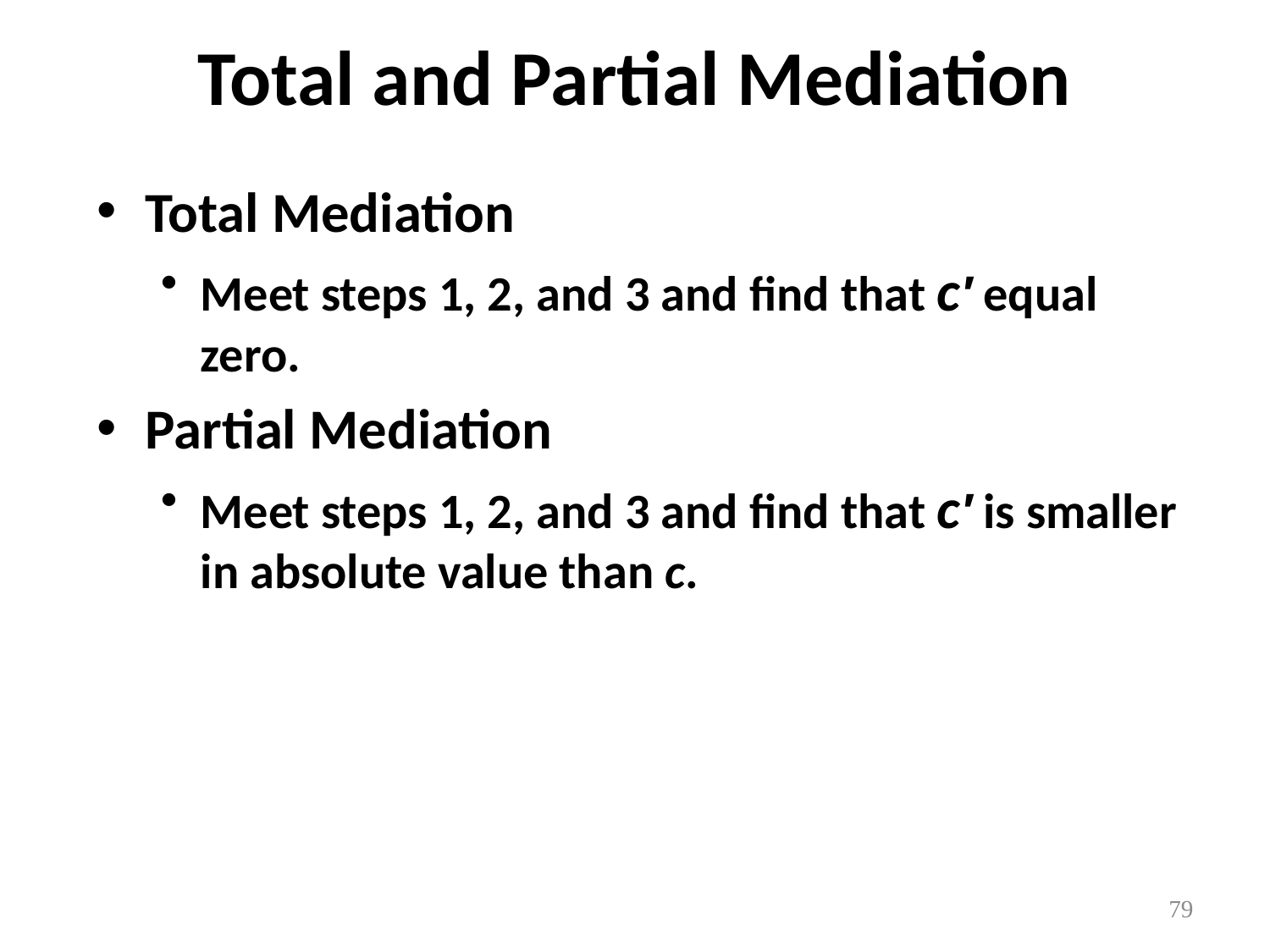

# Total and Partial Mediation
Total Mediation
Meet steps 1, 2, and 3 and find that c′ equal zero.
Partial Mediation
Meet steps 1, 2, and 3 and find that c′ is smaller in absolute value than c.
79